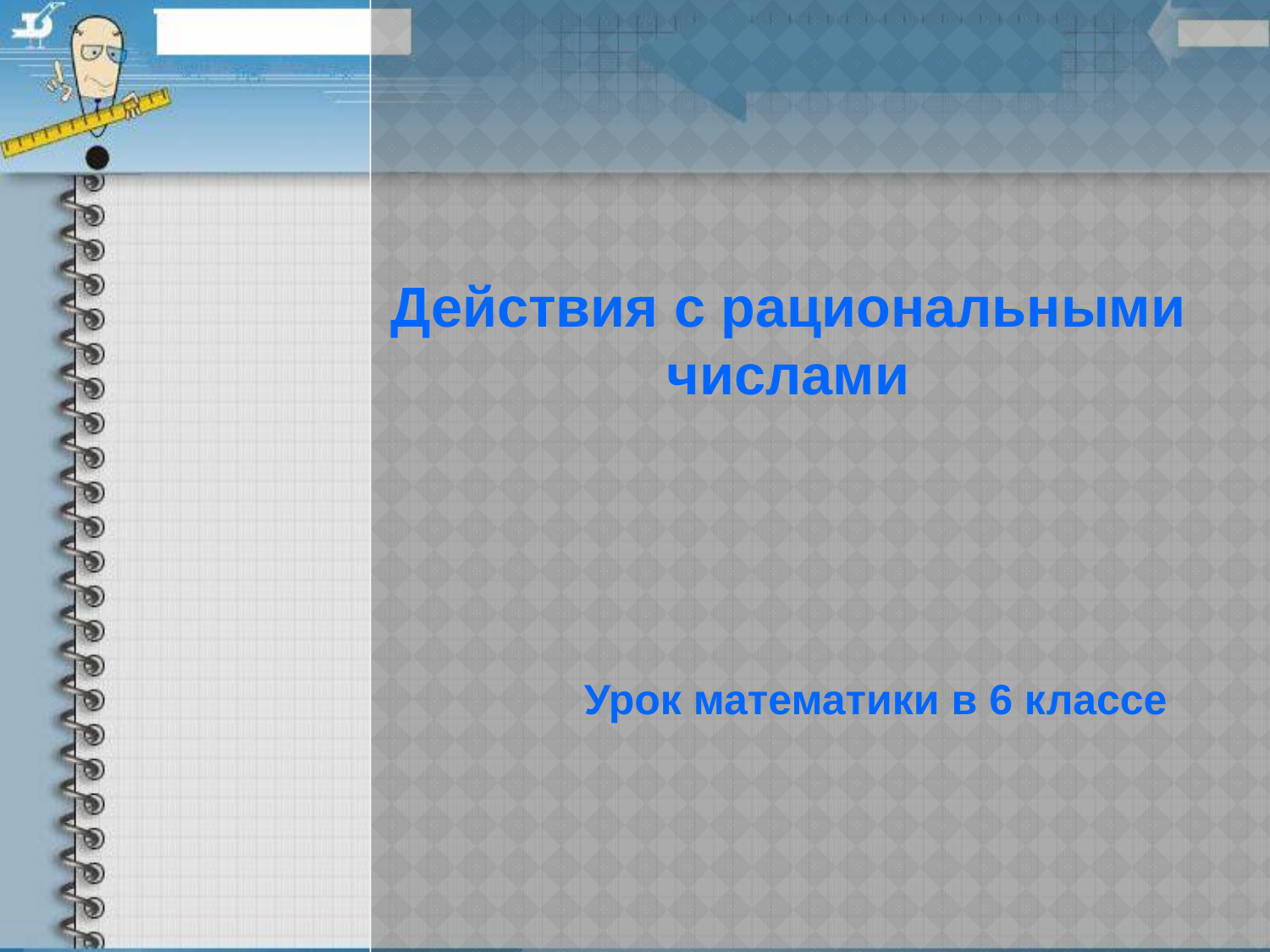

Действия с рациональными числами
Урок математики в 6 классе